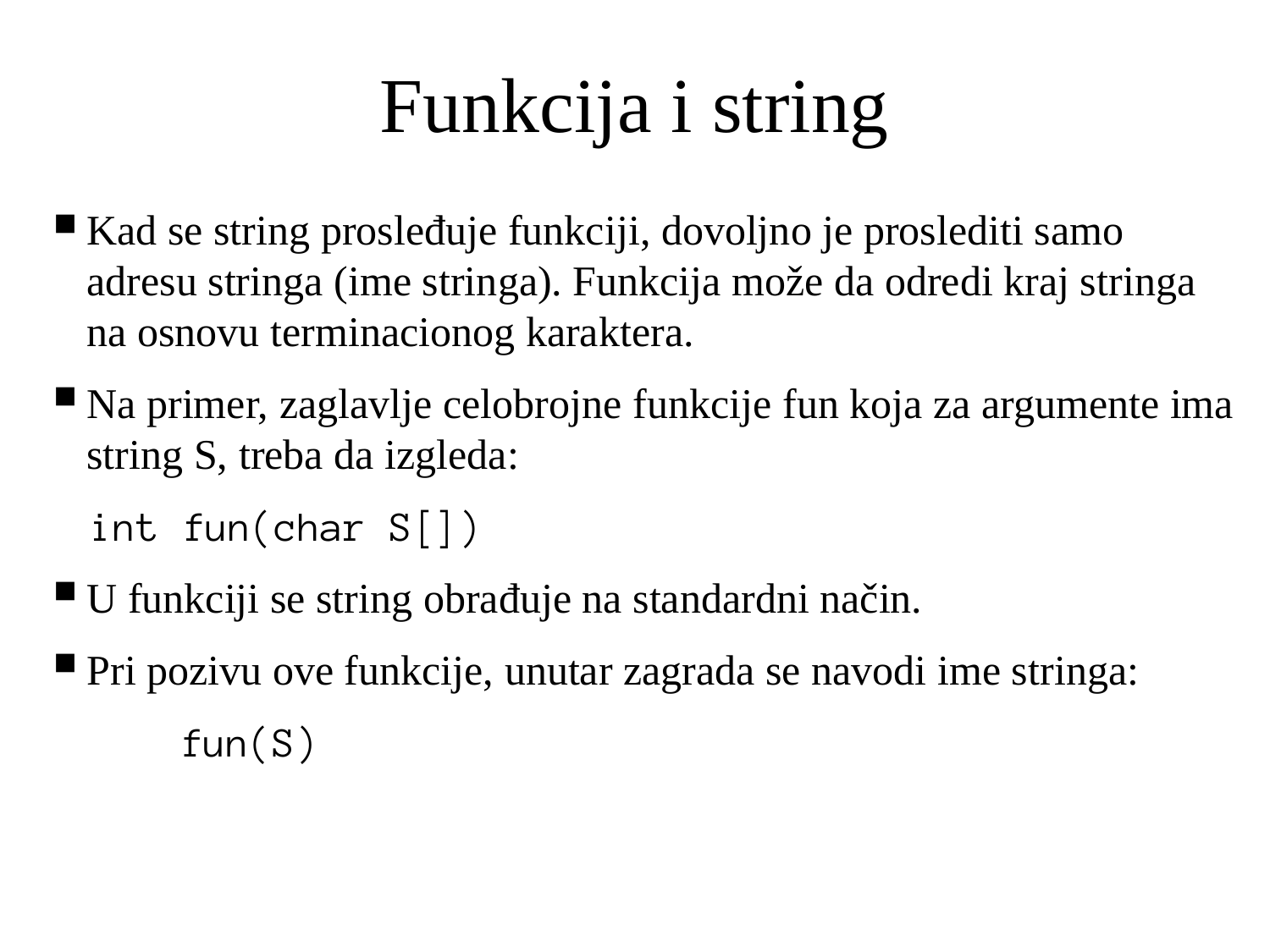

# Funkcija i string
Kad se string prosleđuje funkciji, dovoljno je proslediti samo adresu stringa (ime stringa). Funkcija može da odredi kraj stringa na osnovu terminacionog karaktera.
Na primer, zaglavlje celobrojne funkcije fun koja za argumente ima string S, treba da izgleda:
	int fun(char S[])
U funkciji se string obrađuje na standardni način.
Pri pozivu ove funkcije, unutar zagrada se navodi ime stringa:
	fun(S)